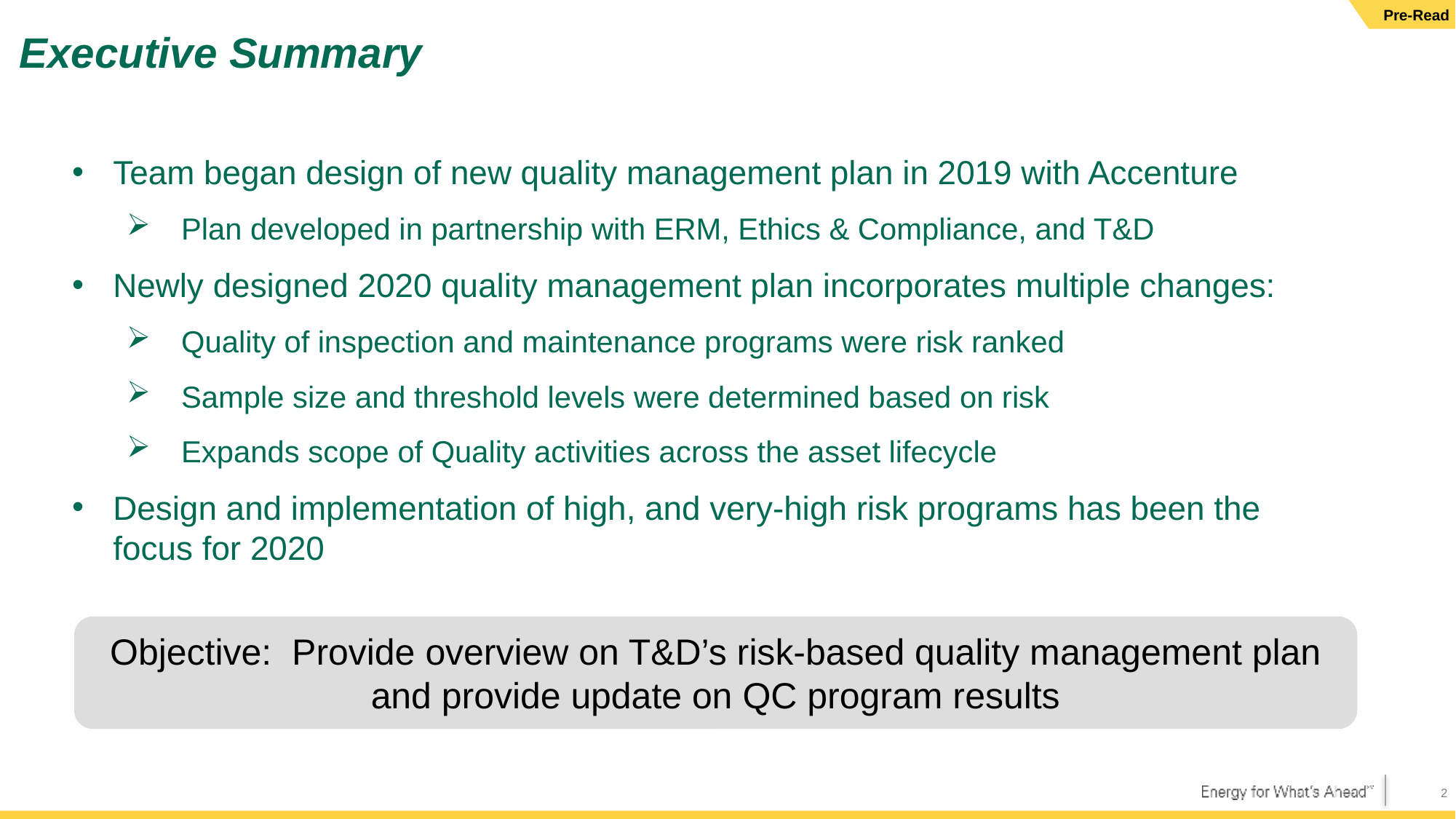

Pre-Read
# Executive Summary
Team began design of new quality management plan in 2019 with Accenture
Plan developed in partnership with ERM, Ethics & Compliance, and T&D
Newly designed 2020 quality management plan incorporates multiple changes:
Quality of inspection and maintenance programs were risk ranked
Sample size and threshold levels were determined based on risk
Expands scope of Quality activities across the asset lifecycle
Design and implementation of high, and very-high risk programs has been the focus for 2020
George Rose | Getty Images
Josh Edelson | AFP | Getty Images
Mike Eliason | Associated Press
Objective:  Provide overview on T&D’s risk-based quality management plan and provide update on QC program results
Carolyn Cole | Los Angeles Times | Getty Images